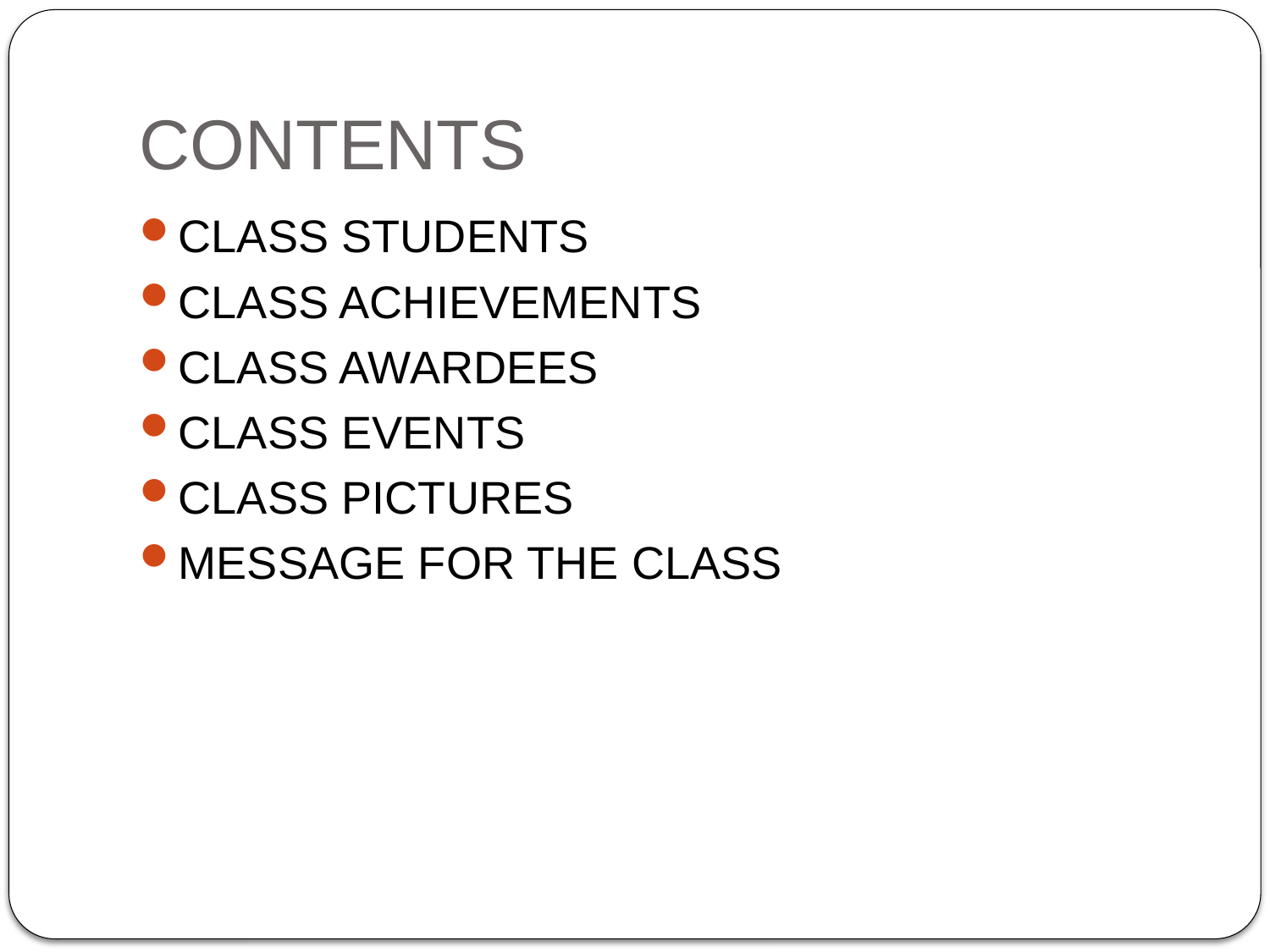

# CONTENTS
CLASS STUDENTS
CLASS ACHIEVEMENTS
CLASS AWARDEES
CLASS EVENTS
CLASS PICTURES
MESSAGE FOR THE CLASS